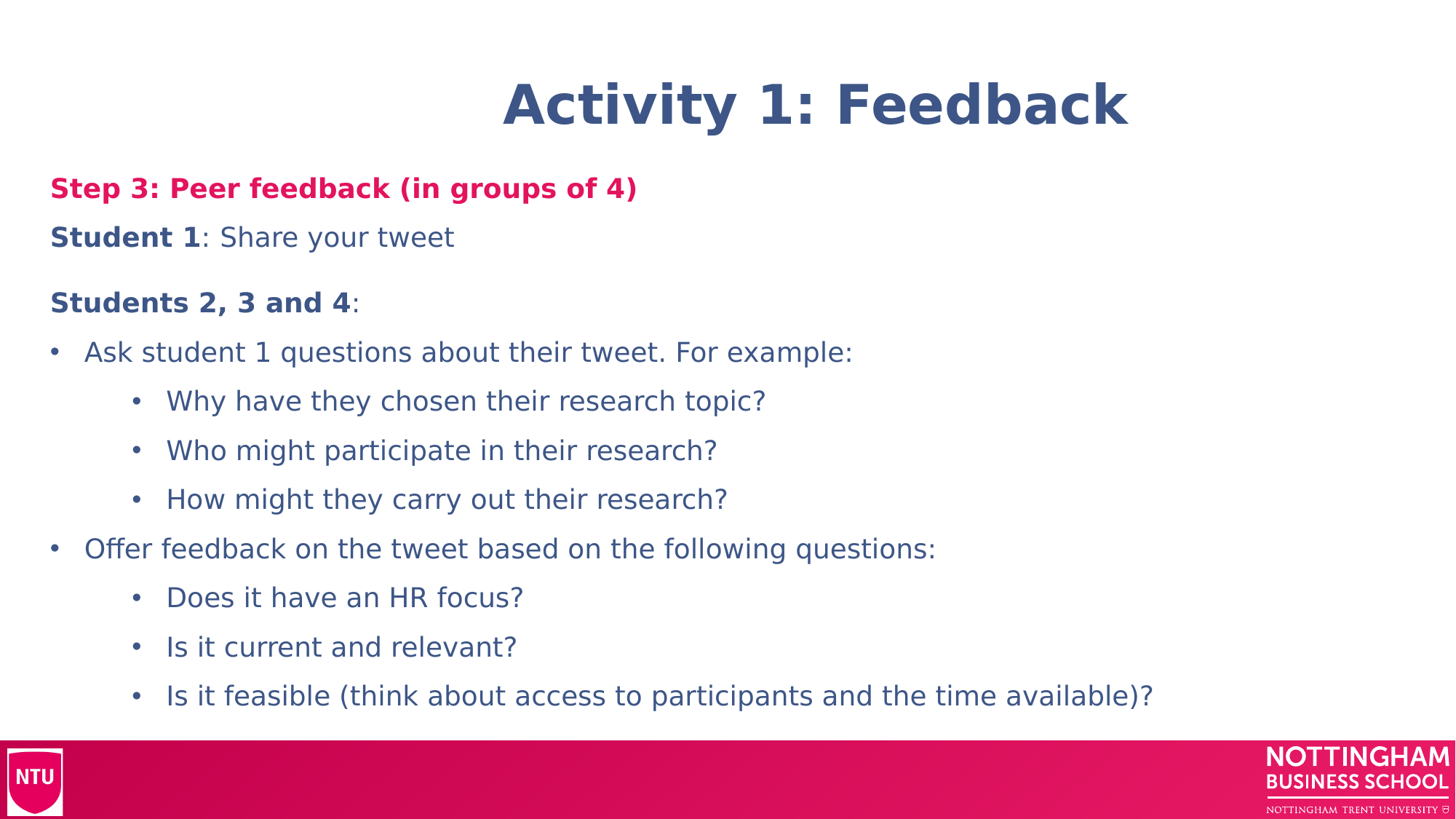

# Activity 1: Feedback
Step 3: Peer feedback (in groups of 4)
Student 1: Share your tweet

Students 2, 3 and 4:
Ask student 1 questions about their tweet. For example:
Why have they chosen their research topic?
Who might participate in their research?
How might they carry out their research?
Offer feedback on the tweet based on the following questions:
Does it have an HR focus?
Is it current and relevant?
Is it feasible (think about access to participants and the time available)?